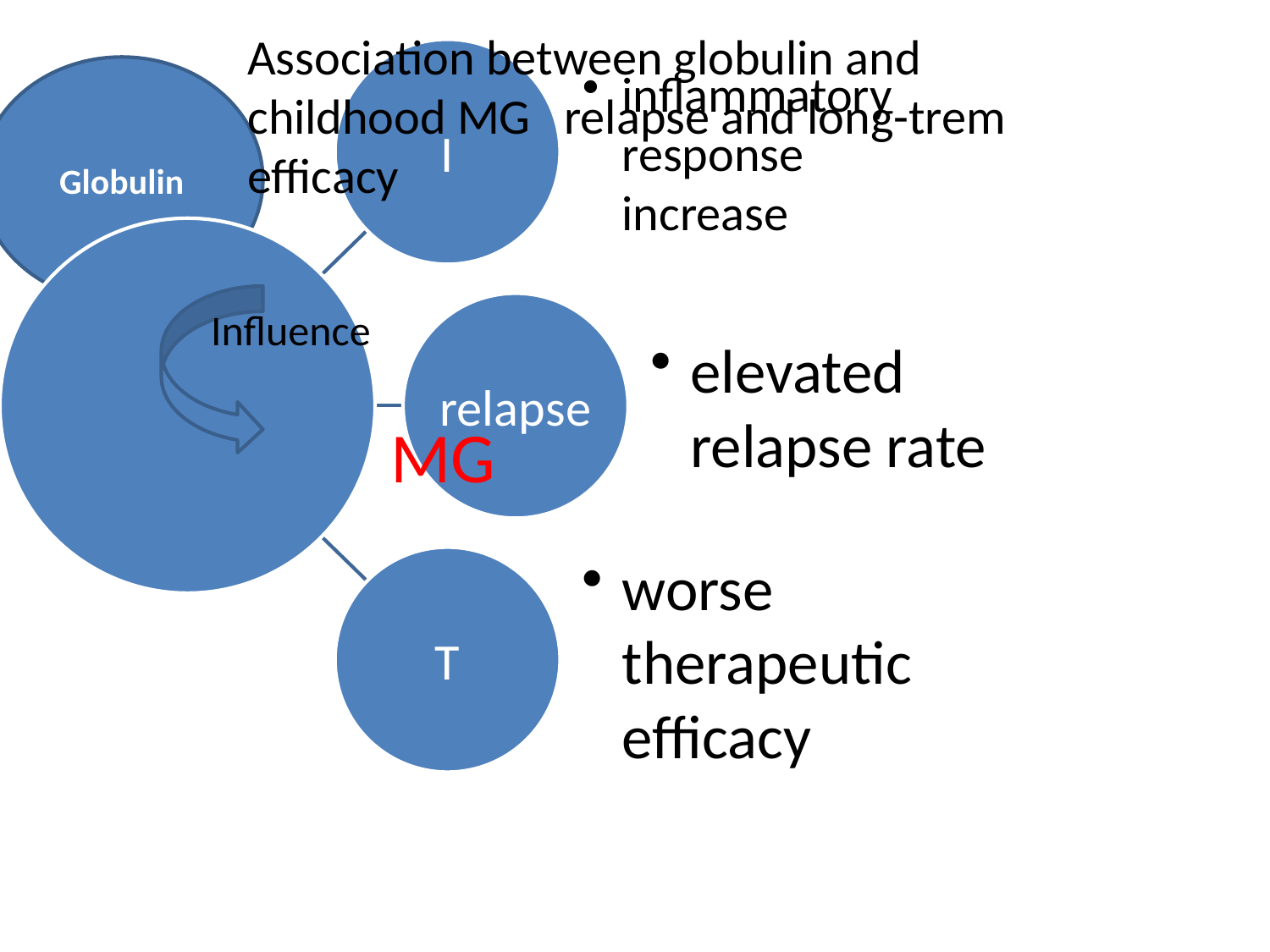

Association between globulin and childhood MG   relapse and long-trem efficacy
Globulin
I
inflammatory response increase
relapse
elevated relapse rate
T
worse therapeutic efficacy

Influence
MG